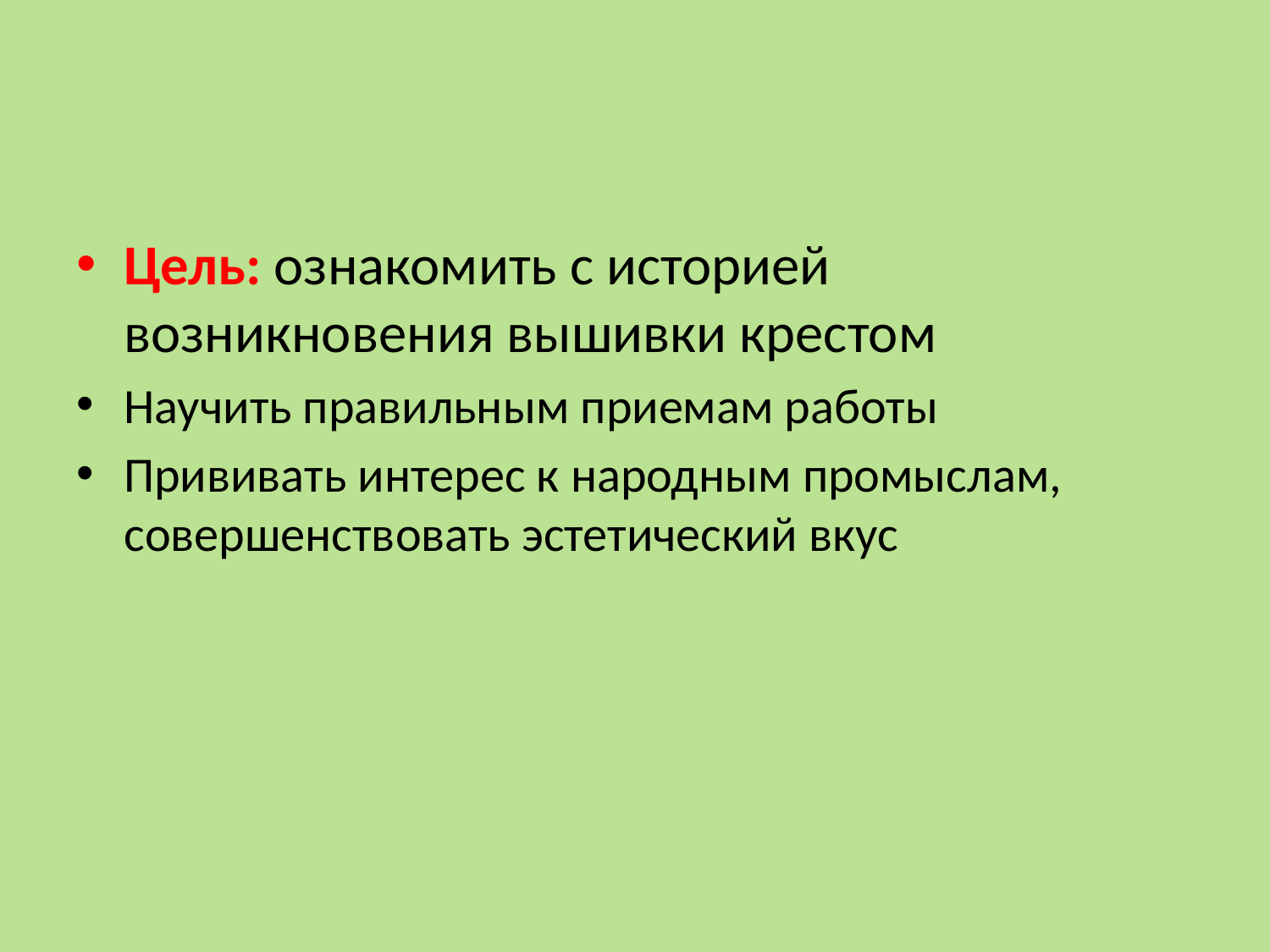

Цель: ознакомить с историей возникновения вышивки крестом
Научить правильным приемам работы
Прививать интерес к народным промыслам, совершенствовать эстетический вкус